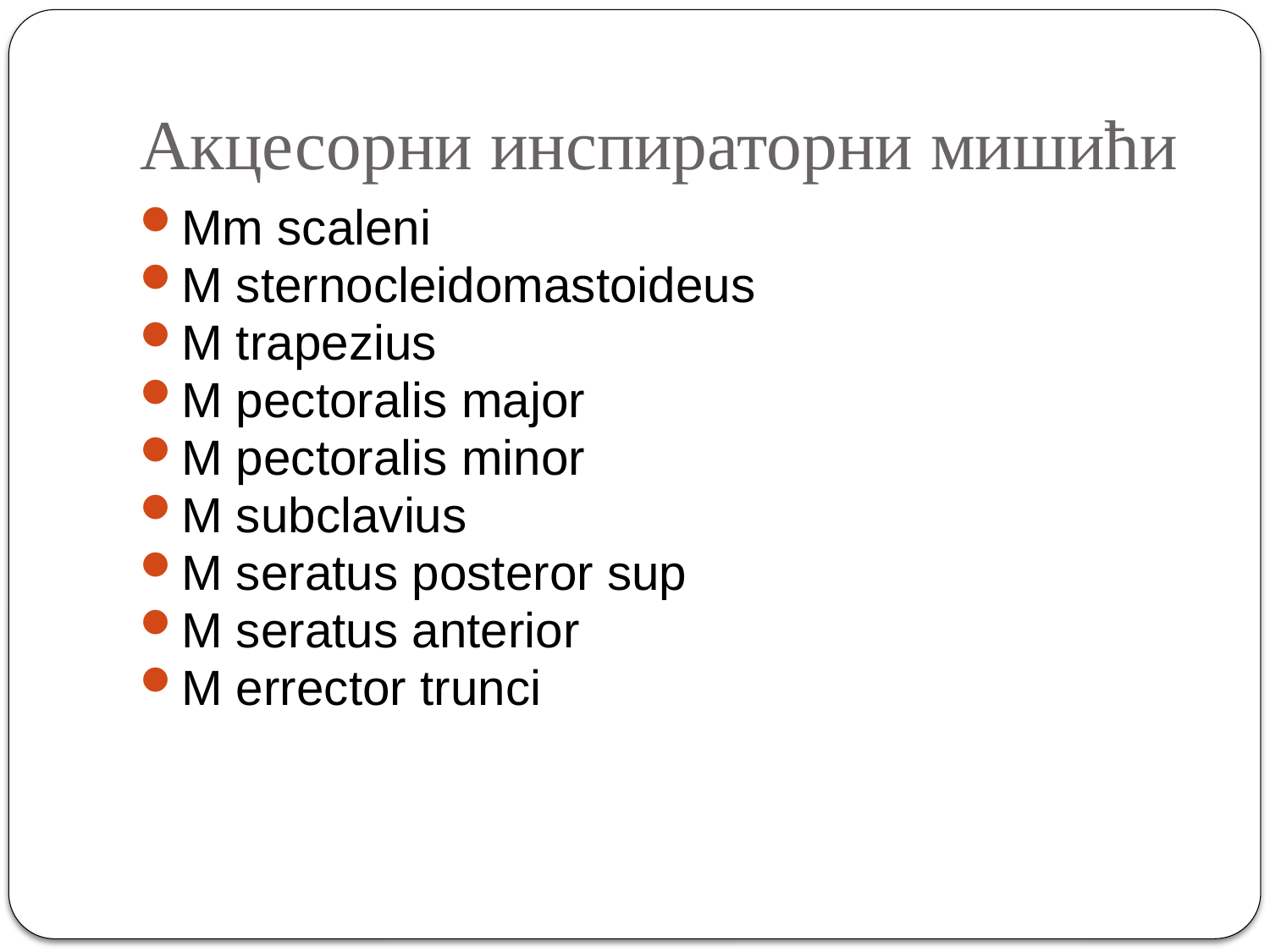

# Акцесорни инспираторни мишићи
Mm scaleni
M sternocleidomastoideus
M trapezius
M pectoralis major
M pectoralis minor
M subclavius
M seratus posteror sup
M seratus anterior
M errector trunci